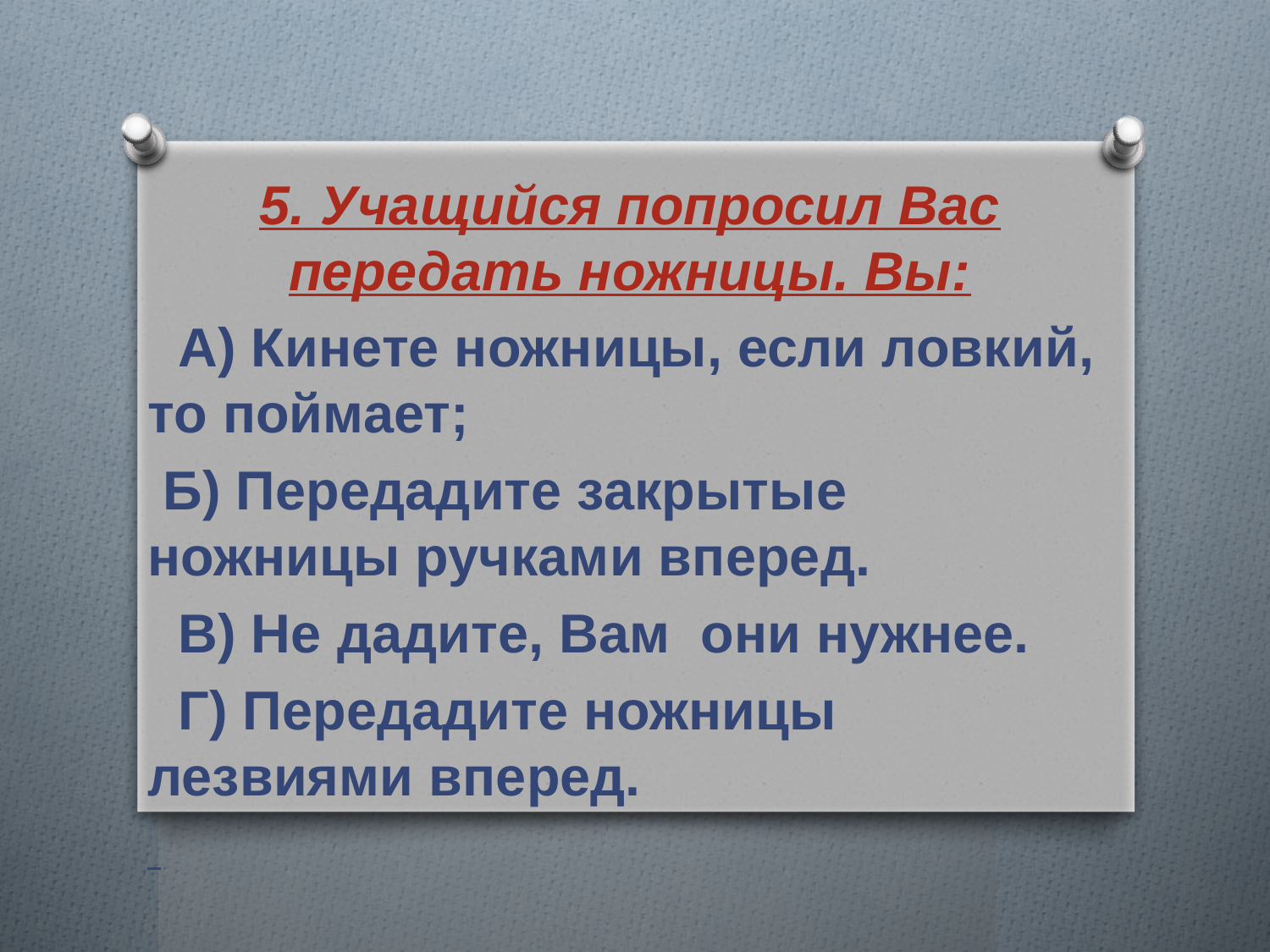

5. Учащийся попросил Вас передать ножницы. Вы:
  А) Кинете ножницы, если ловкий, то поймает;
 Б) Передадите закрытые ножницы ручками вперед.
  В) Не дадите, Вам  они нужнее.
  Г) Передадите ножницы лезвиями вперед.